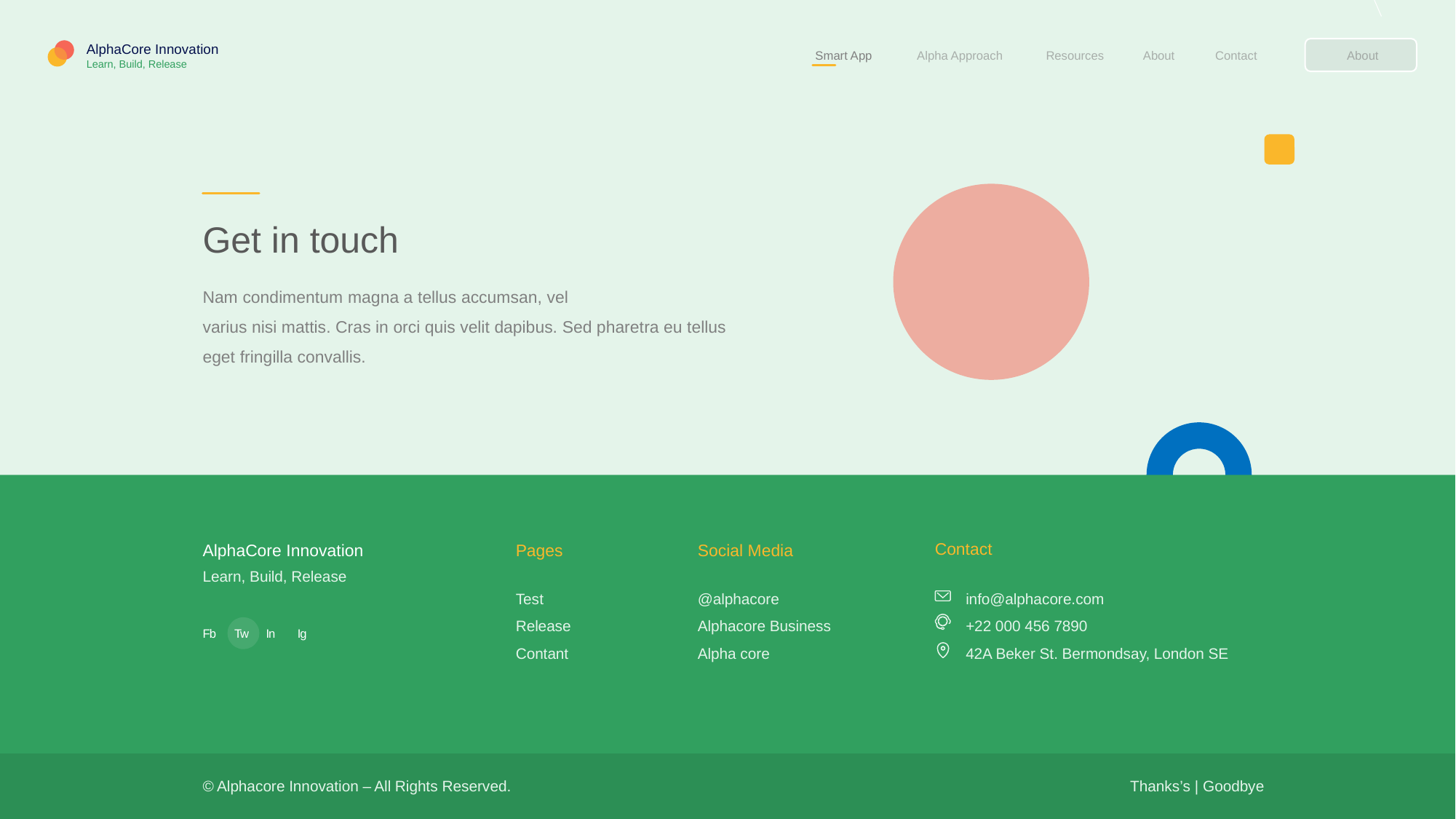

AlphaCore Innovation

Smart App
Alpha Approach
Resources
About
Contact
About
Learn, Build, Release
Get in touch
Nam condimentum magna a tellus accumsan, vel
varius nisi mattis. Cras in orci quis velit dapibus. Sed pharetra eu tellus eget fringilla convallis.
Contact
AlphaCore Innovation
Pages
Test
Release
Contant
Social Media
@alphacore
Alphacore Business
Alpha core
Learn, Build, Release
info@alphacore.com
+22 000 456 7890
42A Beker St. Bermondsay, London SE

Fb
Tw
In
Ig

© Alphacore Innovation – All Rights Reserved.
Thanks’s | Goodbye